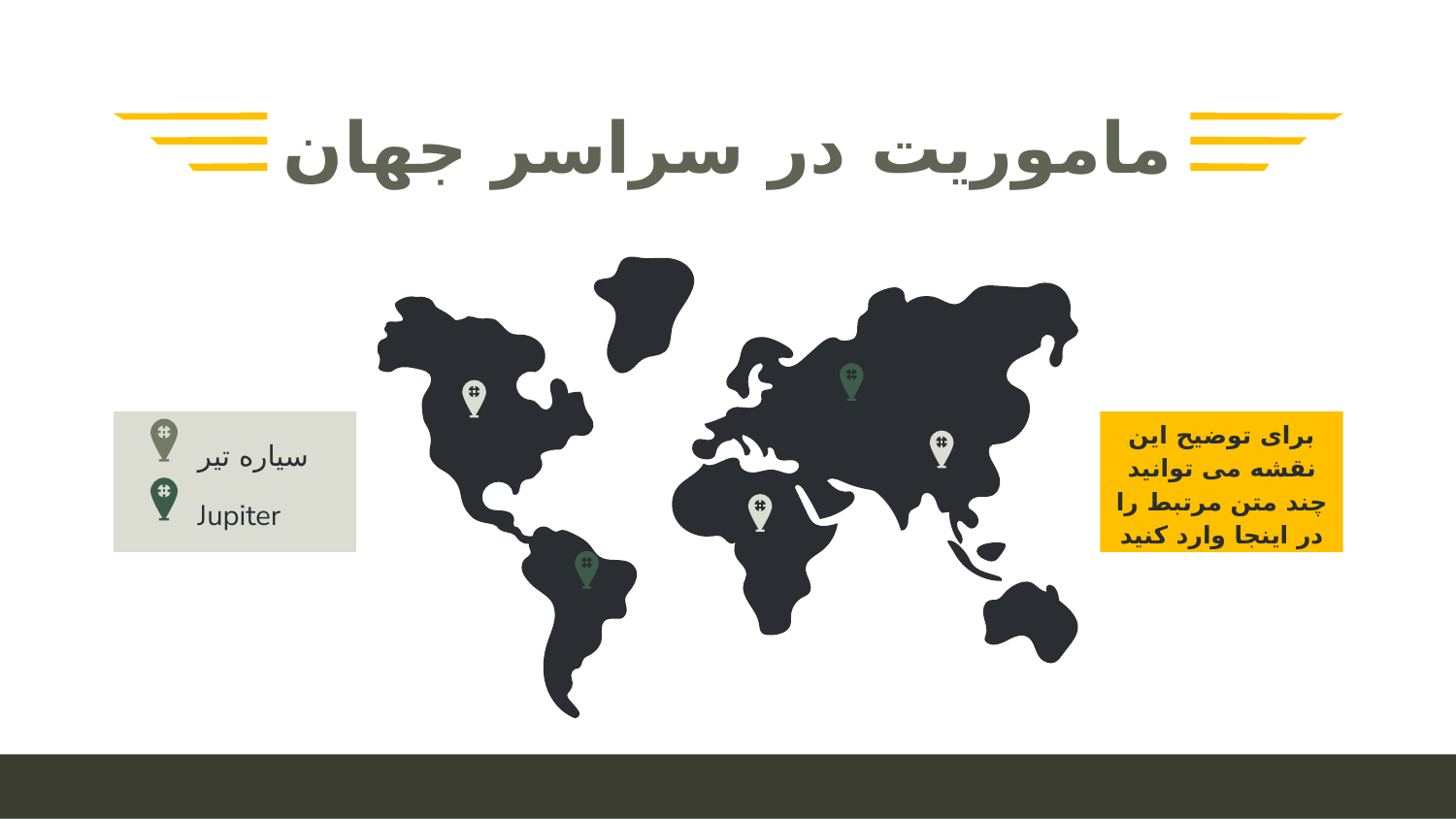

# ماموریت در سراسر جهان

برای توضیح این نقشه می توانید چند متن مرتبط را در اینجا وارد کنید

سیاره تیر

Jupiter